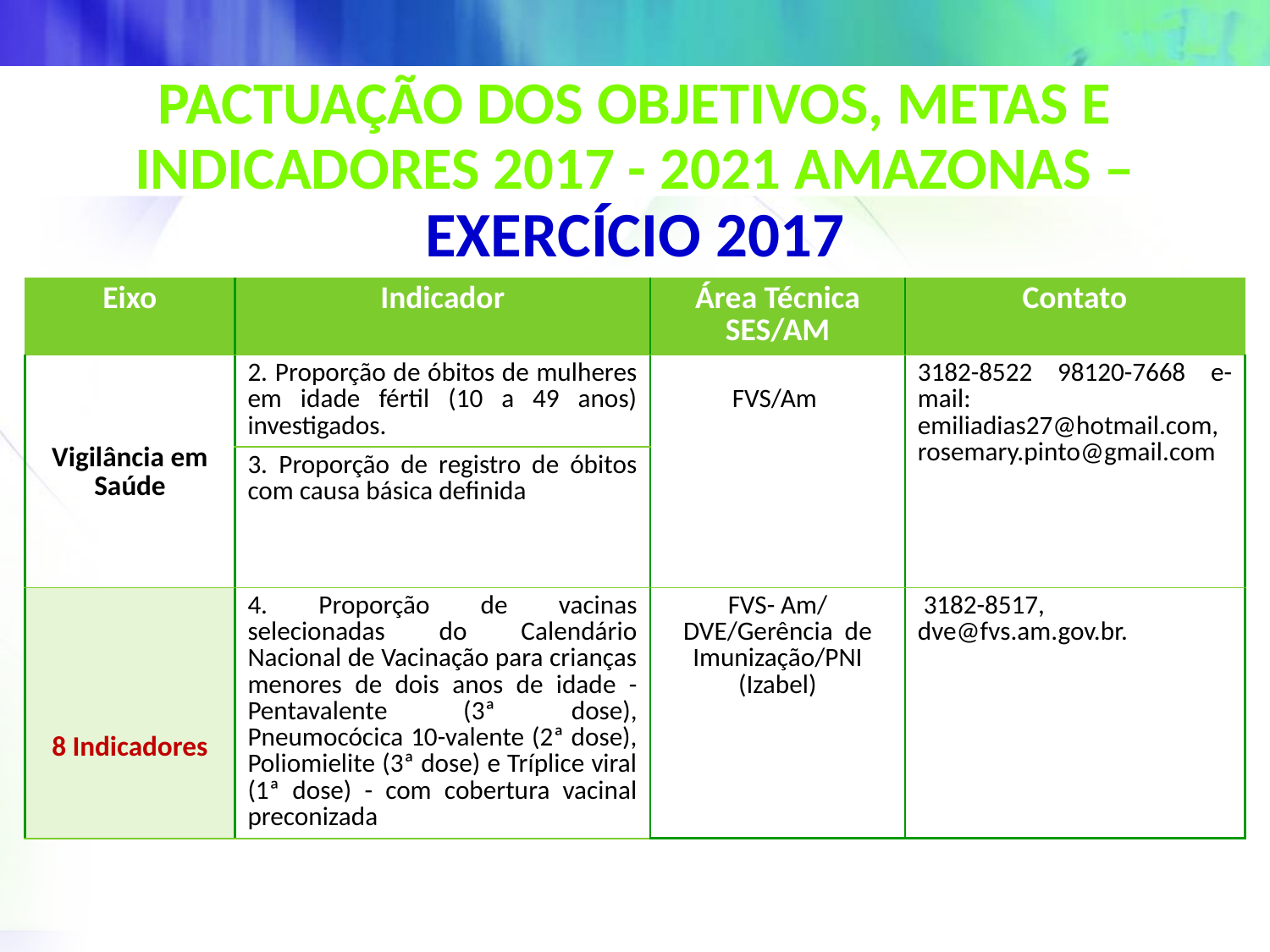

Pactuação dos Objetivos, Metas e Indicadores 2017 - 2021 amazonas – exercício 2017
| Eixo | Indicador | Área Técnica SES/AM | Contato |
| --- | --- | --- | --- |
| Vigilância em Saúde | 2. Proporção de óbitos de mulheres em idade fértil (10 a 49 anos) investigados. | FVS/Am | 3182-8522 98120-7668 e-mail: emiliadias27@hotmail.com, rosemary.pinto@gmail.com |
|  | 3. Proporção de registro de óbitos com causa básica definida |  |  |
| 8 Indicadores | 4. Proporção de vacinas selecionadas do Calendário Nacional de Vacinação para crianças menores de dois anos de idade - Pentavalente (3ª dose), Pneumocócica 10-valente (2ª dose), Poliomielite (3ª dose) e Tríplice viral (1ª dose) - com cobertura vacinal preconizada | FVS- Am/ DVE/Gerência de Imunização/PNI (Izabel) | 3182-8517, dve@fvs.am.gov.br. |